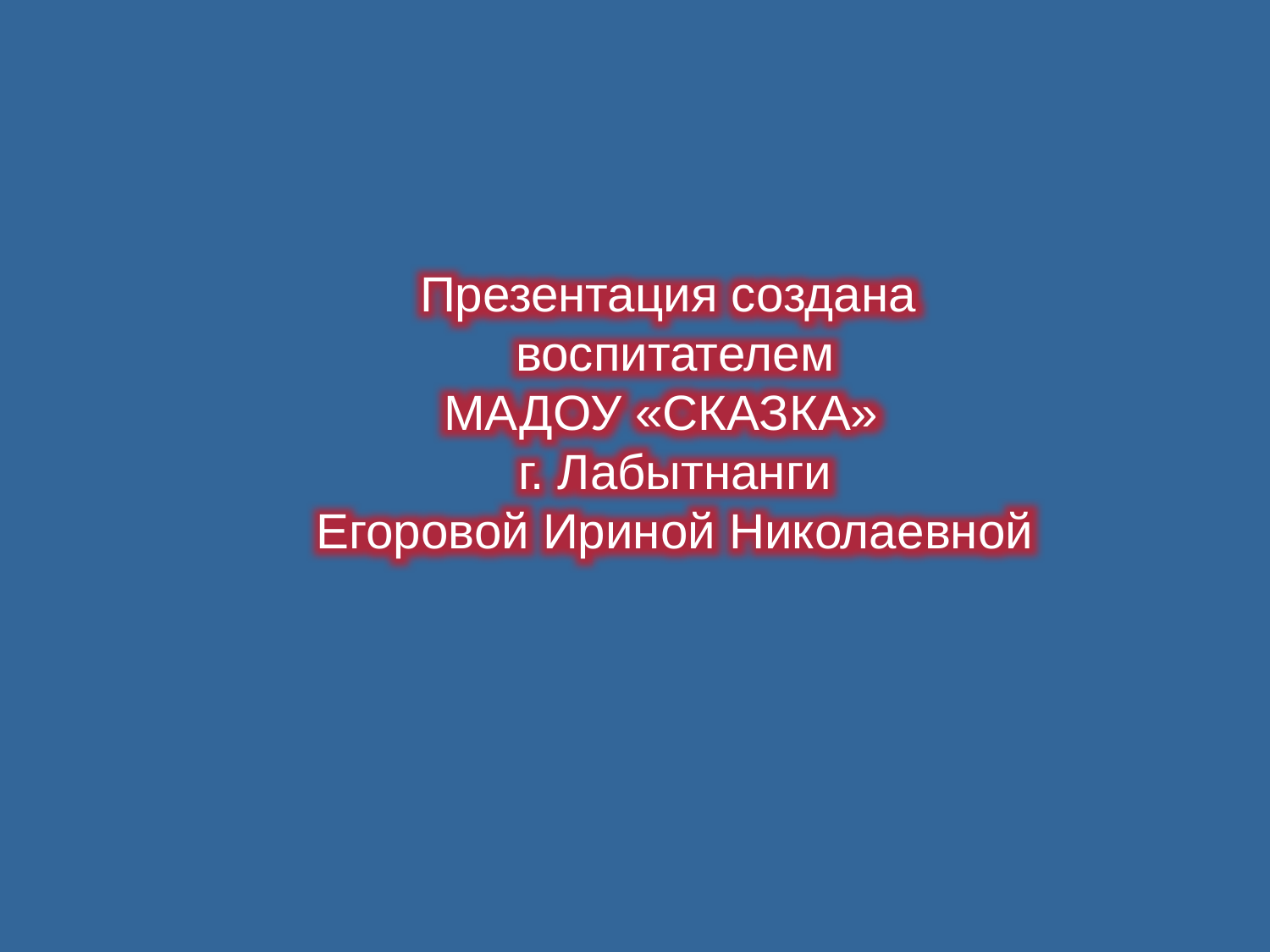

Презентация создана
 воспитателем
МАДОУ «СКАЗКА»
г. Лабытнанги
Егоровой Ириной Николаевной